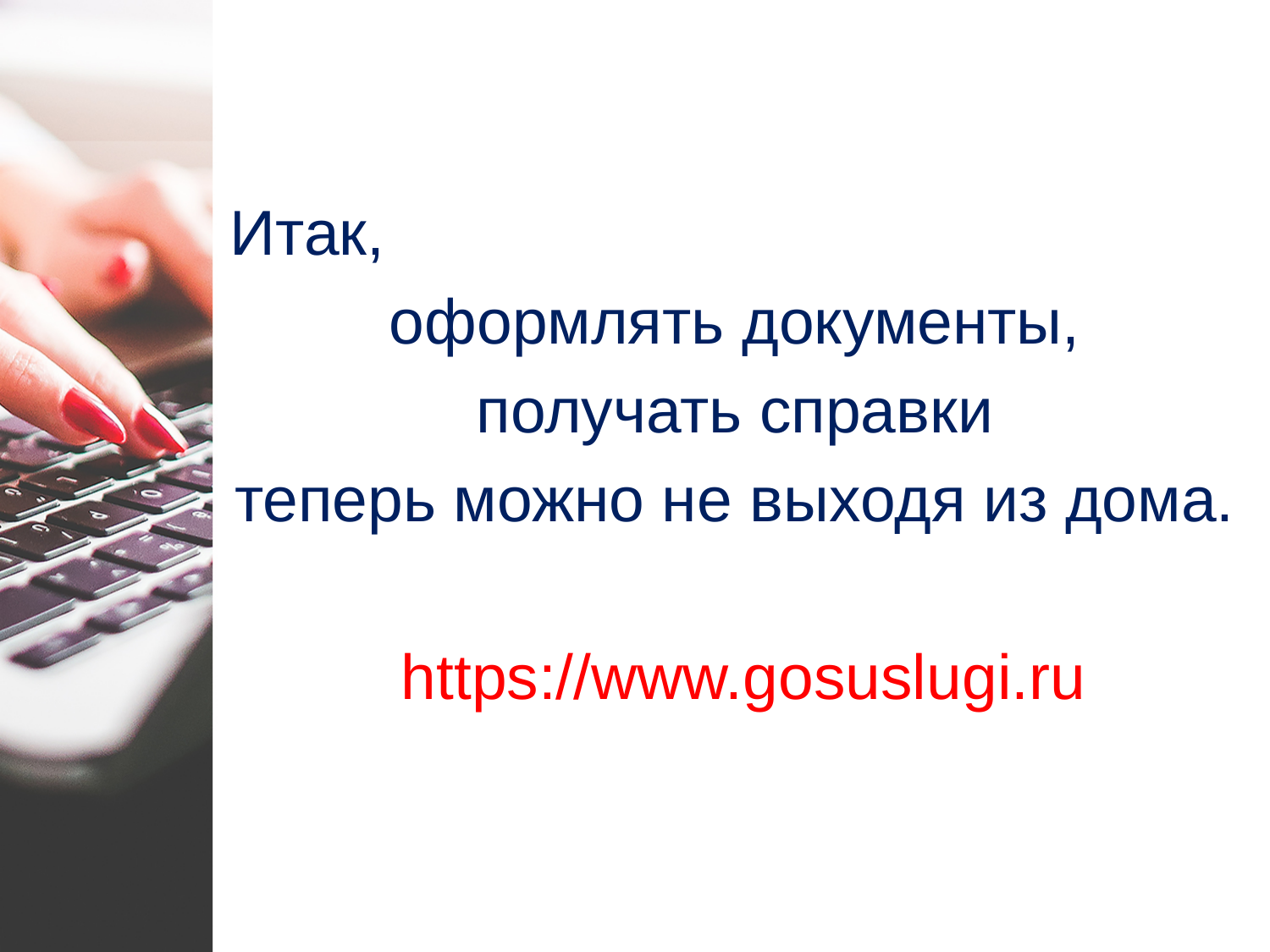

Итак,
оформлять документы,
получать справки
теперь можно не выходя из дома.

https://www.gosuslugi.ru